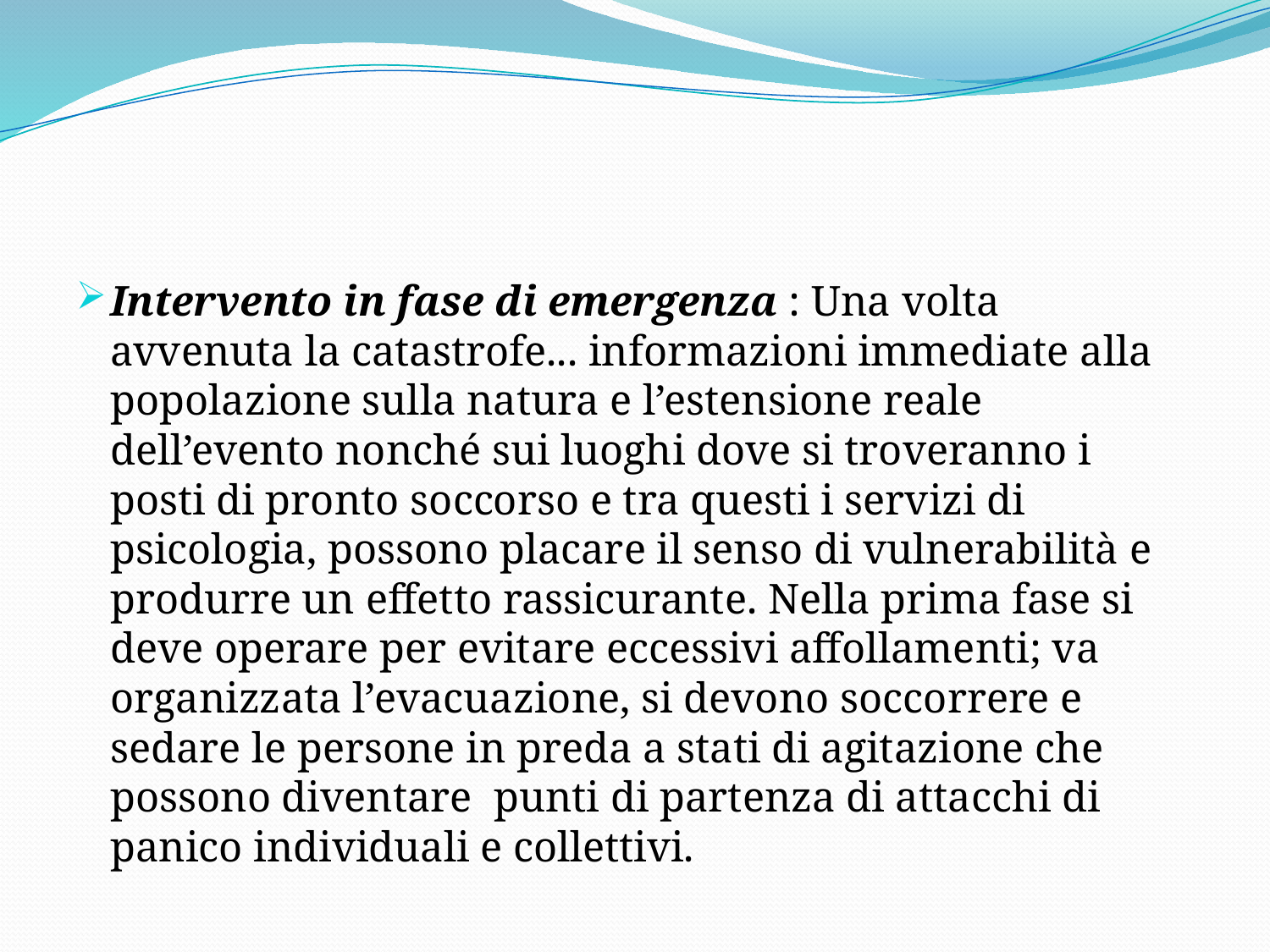

#
Intervento in fase di emergenza : Una volta avvenuta la catastrofe... informazioni immediate alla popolazione sulla natura e l’estensione reale dell’evento nonché sui luoghi dove si troveranno i posti di pronto soccorso e tra questi i servizi di psicologia, possono placare il senso di vulnerabilità e produrre un effetto rassicurante. Nella prima fase si deve operare per evitare eccessivi affollamenti; va organizzata l’evacuazione, si devono soccorrere e sedare le persone in preda a stati di agitazione che possono diventare  punti di partenza di attacchi di panico individuali e collettivi.